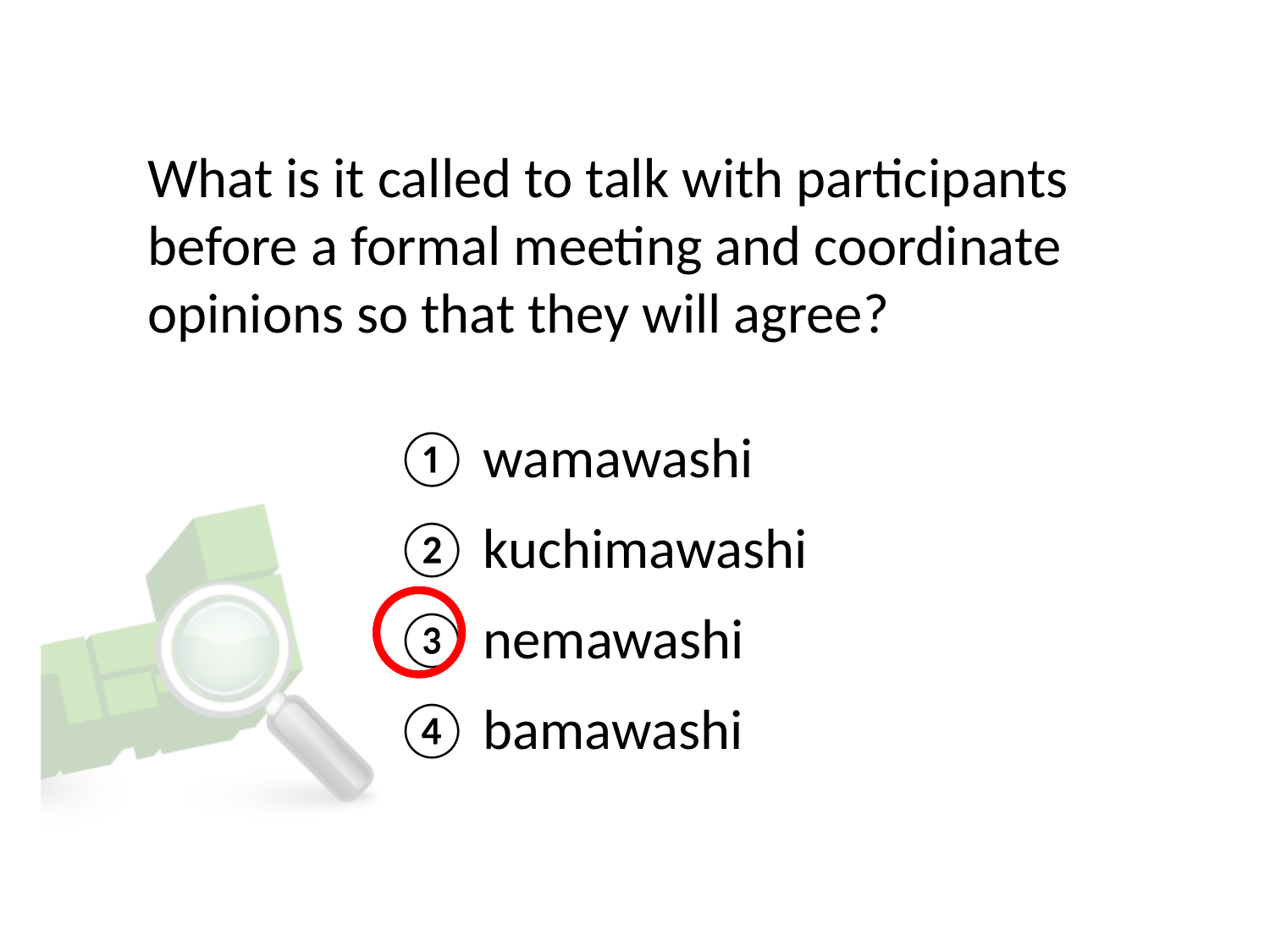

# What is it called to talk with participants before a formal meeting and coordinate opinions so that they will agree?
① wamawashi
② kuchimawashi
③ nemawashi
④ bamawashi